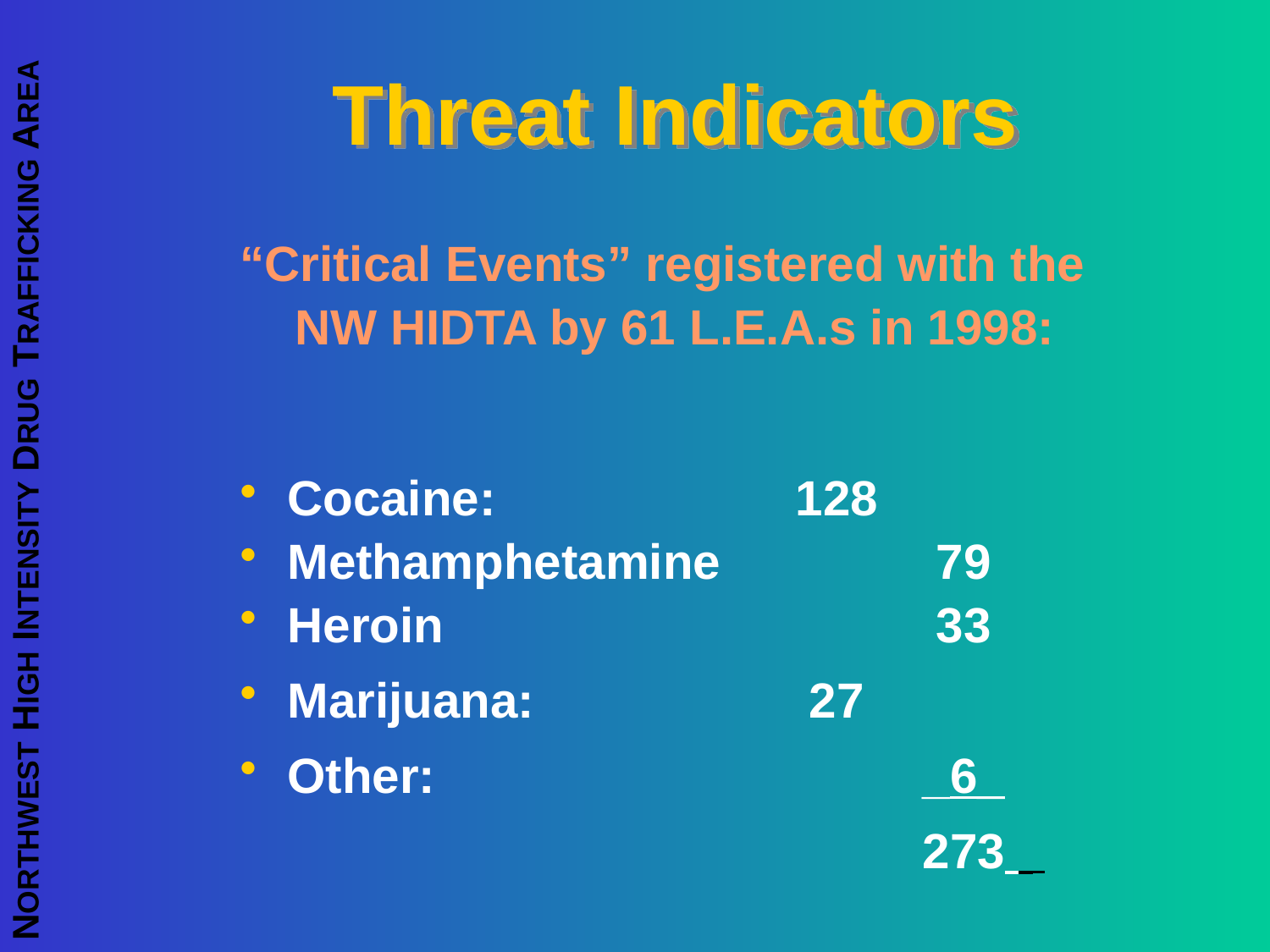

# Threat Indicators
“Critical Events” registered with the
    NW HIDTA by 61 L.E.A.s in 1998:

Cocaine:			128
Methamphetamine		 79
Heroin				 33
Marijuana:			 27
Other:				_6_
						273